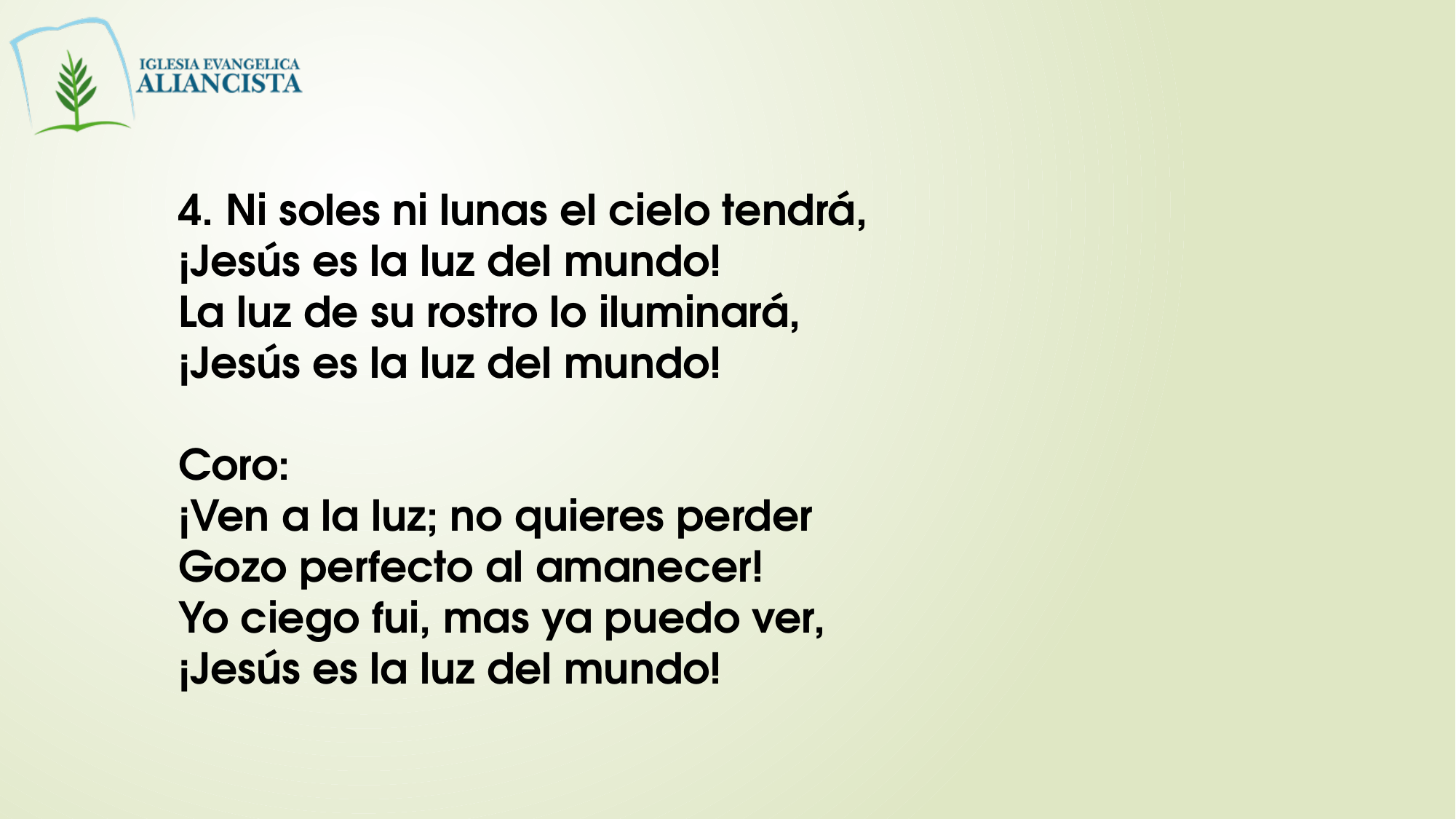

4. Ni soles ni lunas el cielo tendrá,
¡Jesús es la luz del mundo!
La luz de su rostro lo iluminará,
¡Jesús es la luz del mundo!

Coro:
¡Ven a la luz; no quieres perder
Gozo perfecto al amanecer!
Yo ciego fui, mas ya puedo ver,
¡Jesús es la luz del mundo!